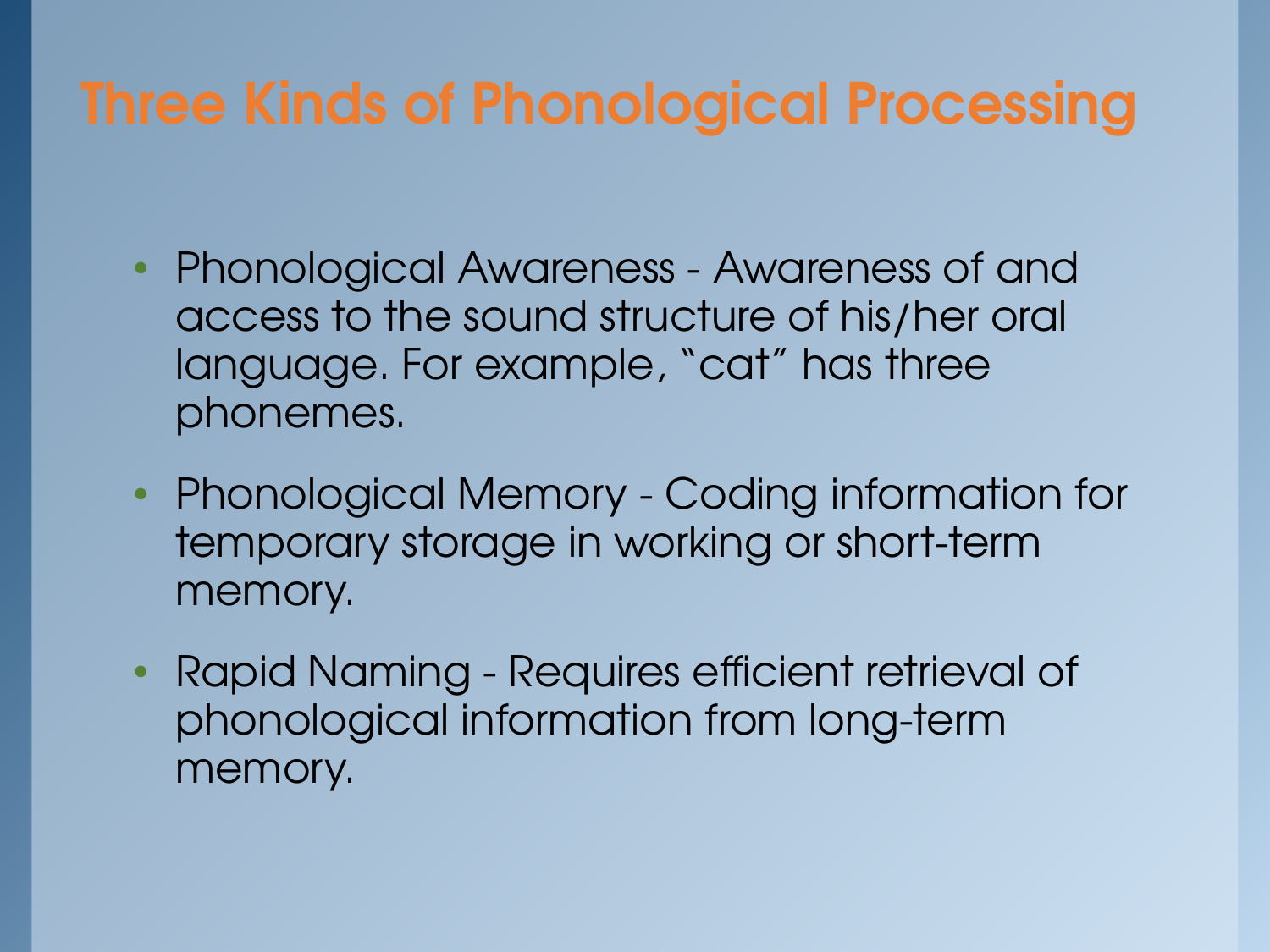

# Three Kinds of Phonological Processing
Phonological Awareness - Awareness of and access to the sound structure of his/her oral language. For example, “cat” has three phonemes.
Phonological Memory - Coding information for temporary storage in working or short-term memory.
Rapid Naming - Requires efficient retrieval of phonological information from long-term memory.